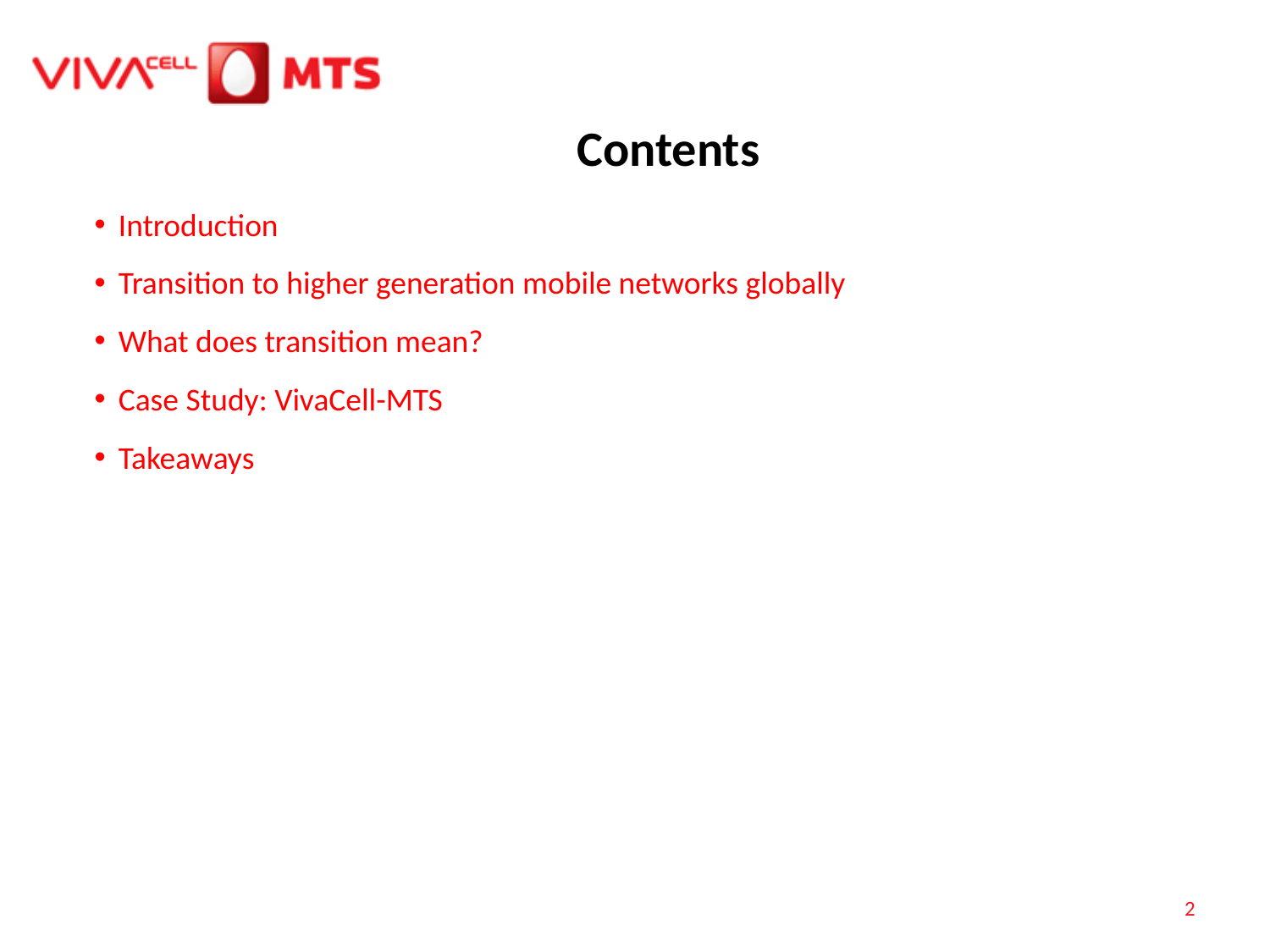

Contents
Introduction
Transition to higher generation mobile networks globally
What does transition mean?
Case Study: VivaCell-MTS
Takeaways